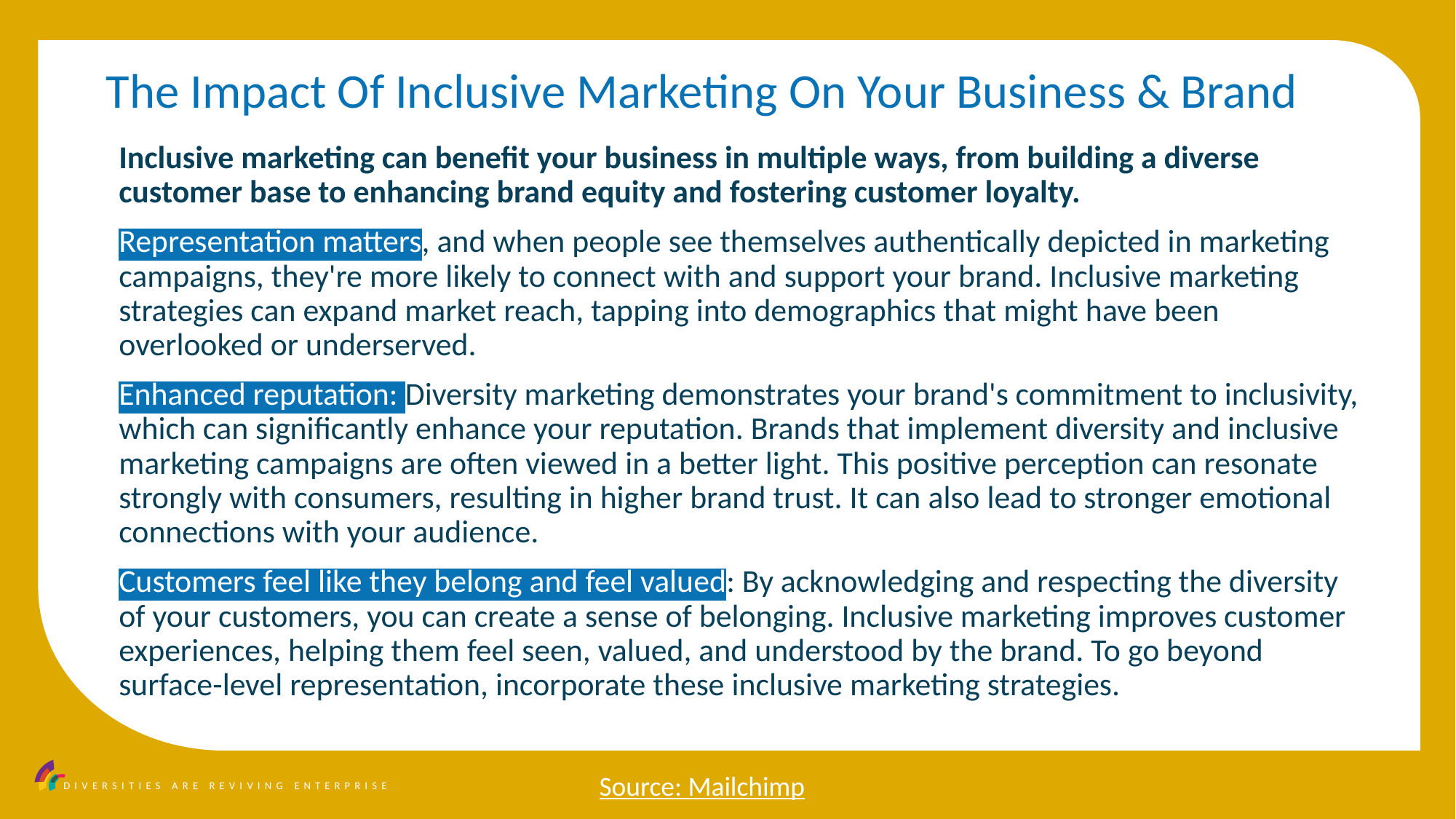

The Impact Of Inclusive Marketing On Your Business & Brand
Inclusive marketing can benefit your business in multiple ways, from building a diverse customer base to enhancing brand equity and fostering customer loyalty.
Representation matters, and when people see themselves authentically depicted in marketing campaigns, they're more likely to connect with and support your brand. Inclusive marketing strategies can expand market reach, tapping into demographics that might have been overlooked or underserved.
Enhanced reputation: Diversity marketing demonstrates your brand's commitment to inclusivity, which can significantly enhance your reputation. Brands that implement diversity and inclusive marketing campaigns are often viewed in a better light. This positive perception can resonate strongly with consumers, resulting in higher brand trust. It can also lead to stronger emotional connections with your audience.
Customers feel like they belong and feel valued: By acknowledging and respecting the diversity of your customers, you can create a sense of belonging. Inclusive marketing improves customer experiences, helping them feel seen, valued, and understood by the brand. To go beyond surface-level representation, incorporate these inclusive marketing strategies.
Source: Mailchimp